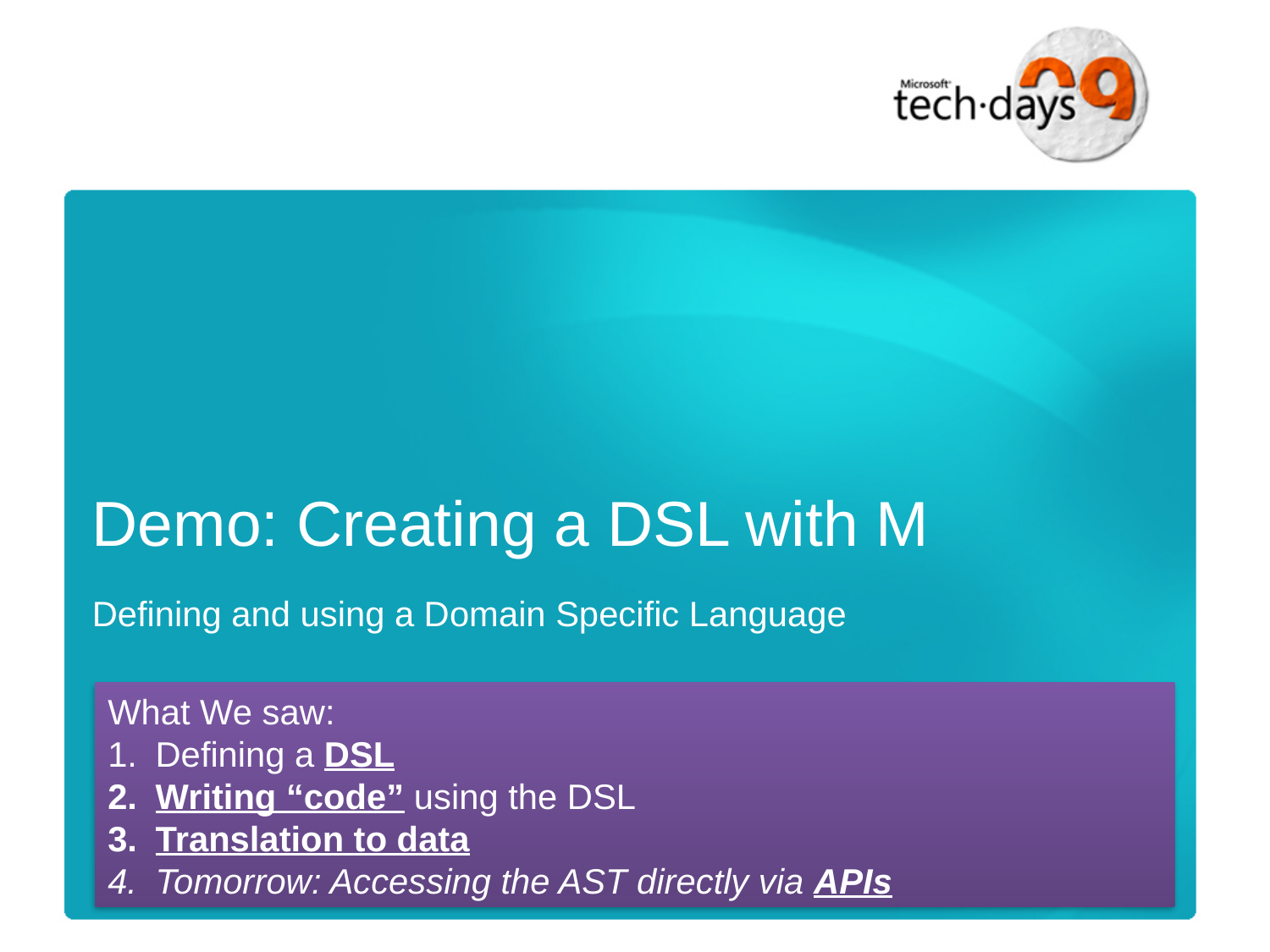

# Demo: Creating a DSL with M
Defining and using a Domain Specific Language
What We saw:
Defining a DSL
Writing “code” using the DSL
Translation to data
Tomorrow: Accessing the AST directly via APIs